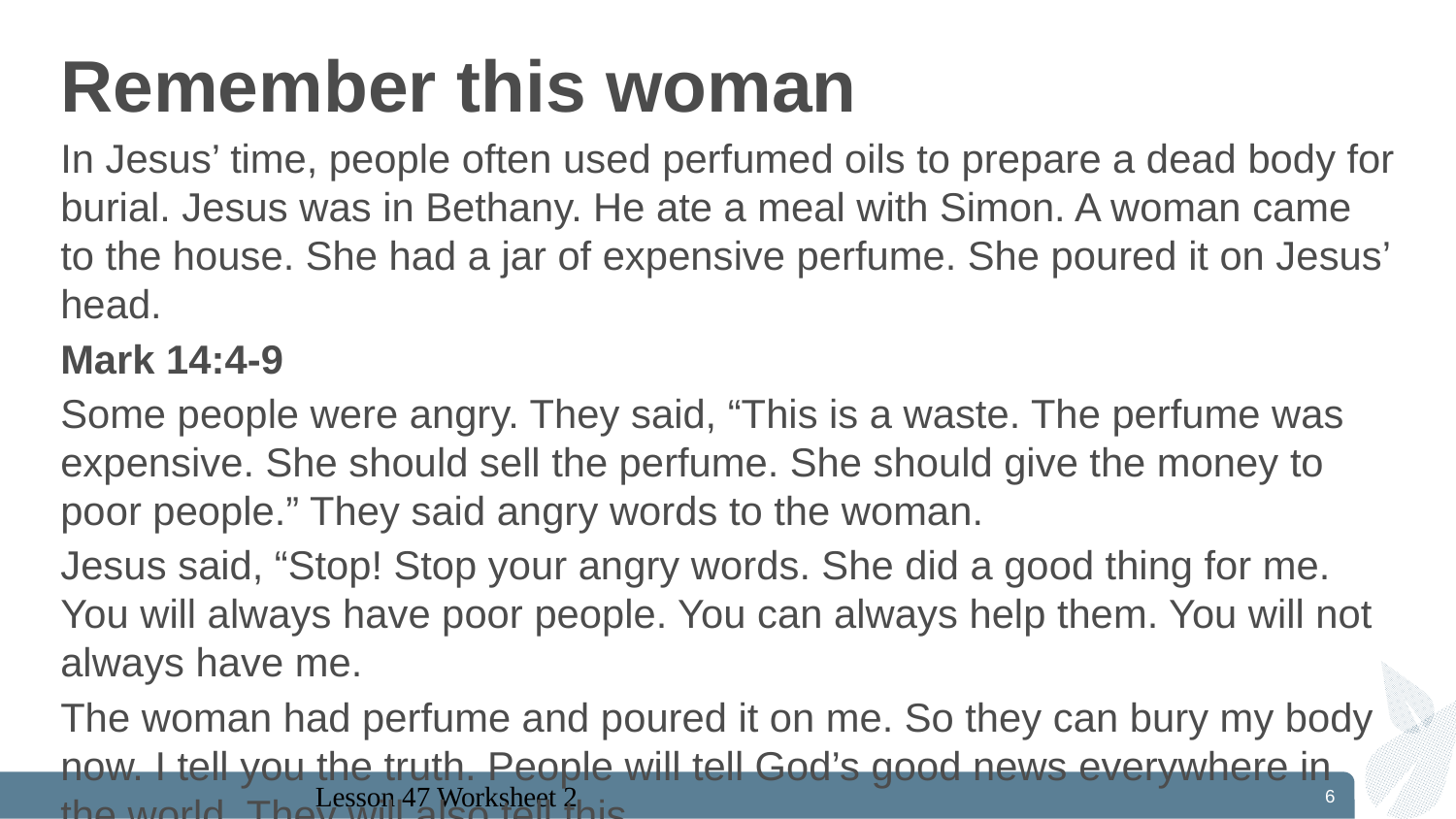

# Remember this woman
In Jesus’ time, people often used perfumed oils to prepare a dead body for burial. Jesus was in Bethany. He ate a meal with Simon. A woman came to the house. She had a jar of expensive perfume. She poured it on Jesus’ head.
Mark 14:4-9
Some people were angry. They said, “This is a waste. The perfume was expensive. She should sell the perfume. She should give the money to poor people.” They said angry words to the woman.
Jesus said, “Stop! Stop your angry words. She did a good thing for me. You will always have poor people. You can always help them. You will not always have me.
The woman had perfume and poured it on me. So they can bury my body now. I tell you the truth. People will tell God’s good news everywhere in the world. They will also tell this
story and remember this woman.”
6
Lesson 47 Worksheet 2